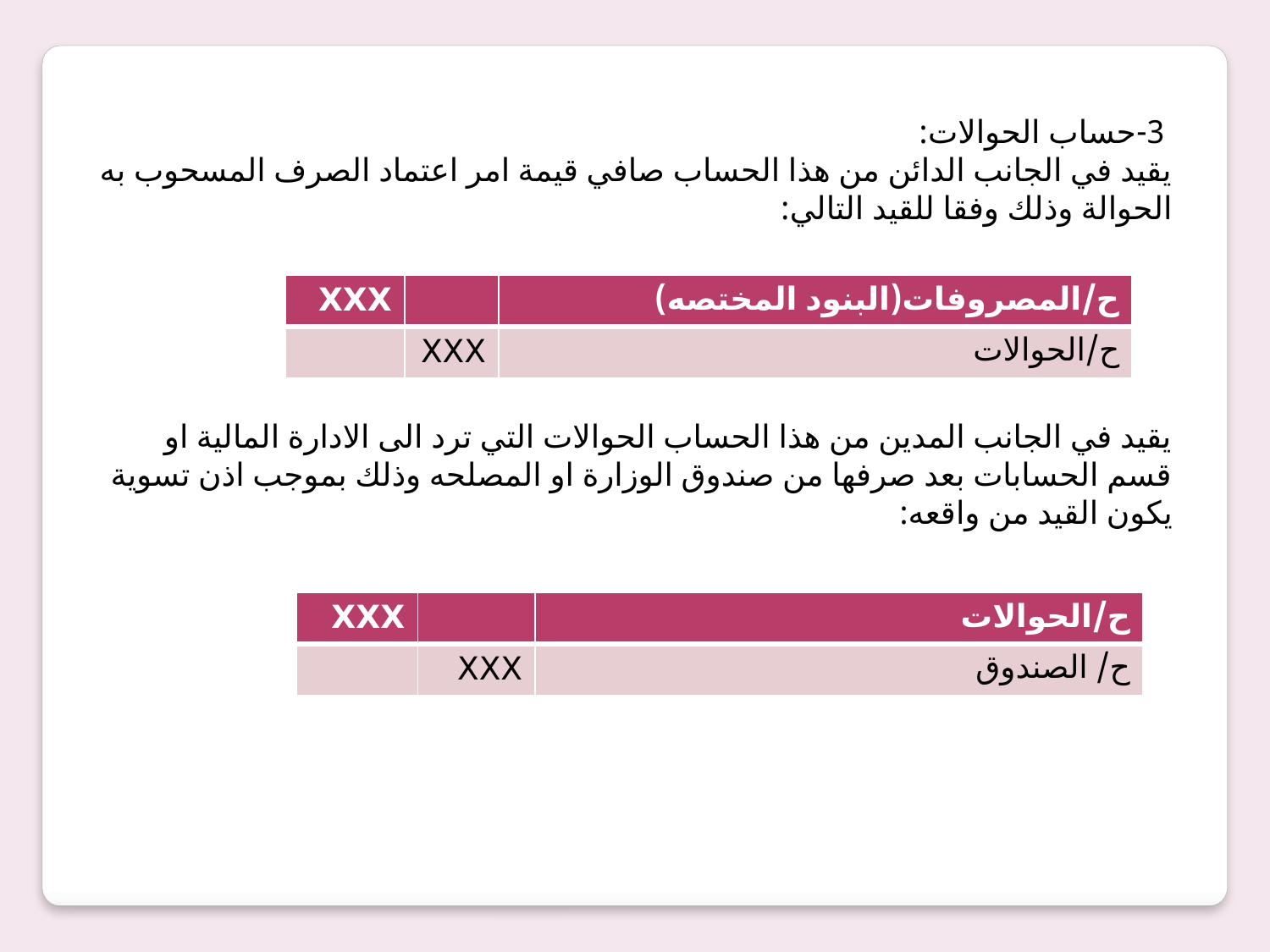

3-حساب الحوالات:
يقيد في الجانب الدائن من هذا الحساب صافي قيمة امر اعتماد الصرف المسحوب به الحوالة وذلك وفقا للقيد التالي:

يقيد في الجانب المدين من هذا الحساب الحوالات التي ترد الى الادارة المالية او قسم الحسابات بعد صرفها من صندوق الوزارة او المصلحه وذلك بموجب اذن تسوية يكون القيد من واقعه:
| XXX |  | ح/المصروفات(البنود المختصه) |
| --- | --- | --- |
|  | XXX | ح/الحوالات |
| XXX |  | ح/الحوالات |
| --- | --- | --- |
|  | XXX | ح/ الصندوق |